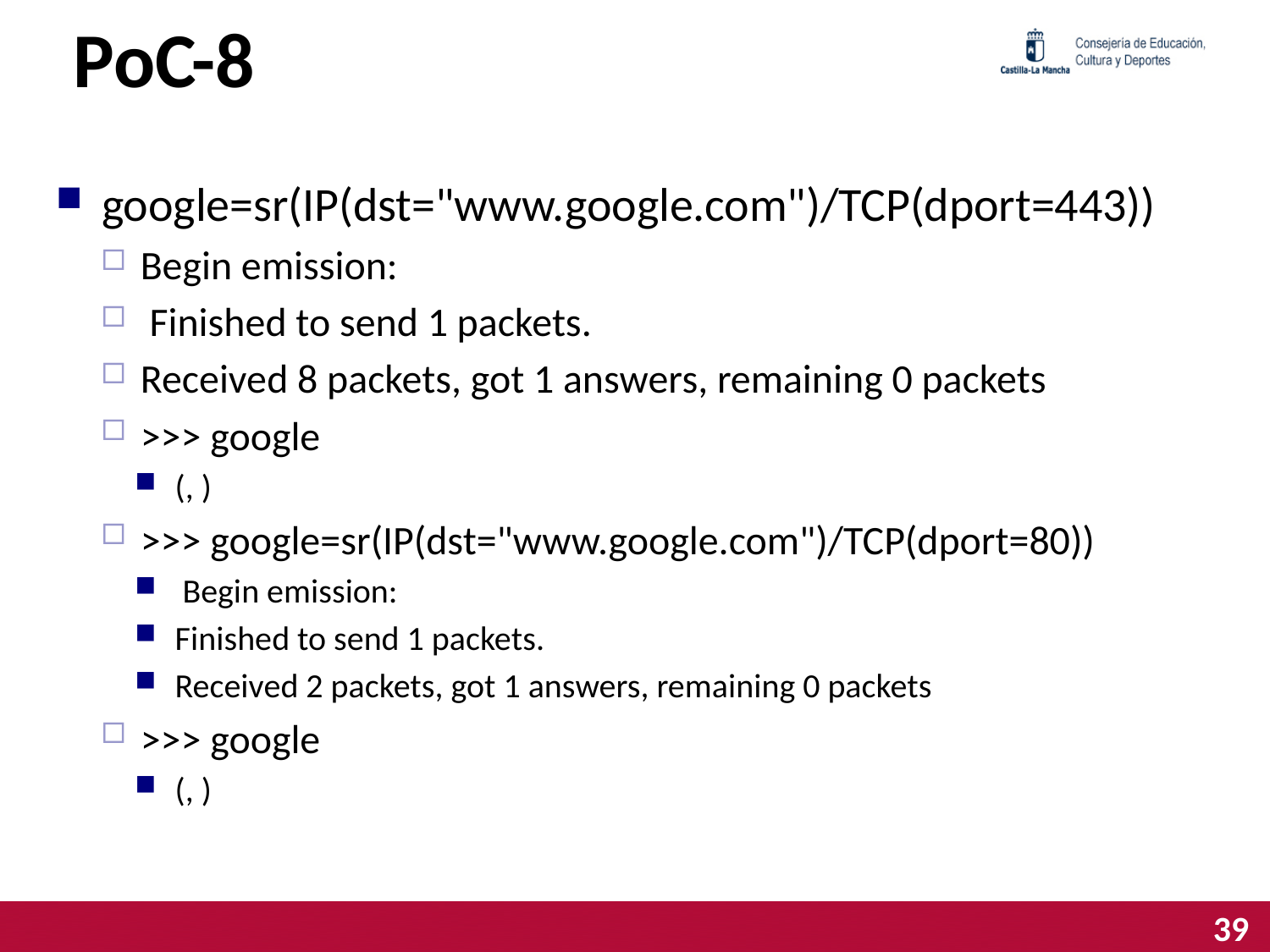

# PoC-8
google=sr(IP(dst="www.google.com")/TCP(dport=443))
Begin emission:
 Finished to send 1 packets.
Received 8 packets, got 1 answers, remaining 0 packets
>>> google
(, )
>>> google=sr(IP(dst="www.google.com")/TCP(dport=80))
 Begin emission:
Finished to send 1 packets.
Received 2 packets, got 1 answers, remaining 0 packets
>>> google
(, )